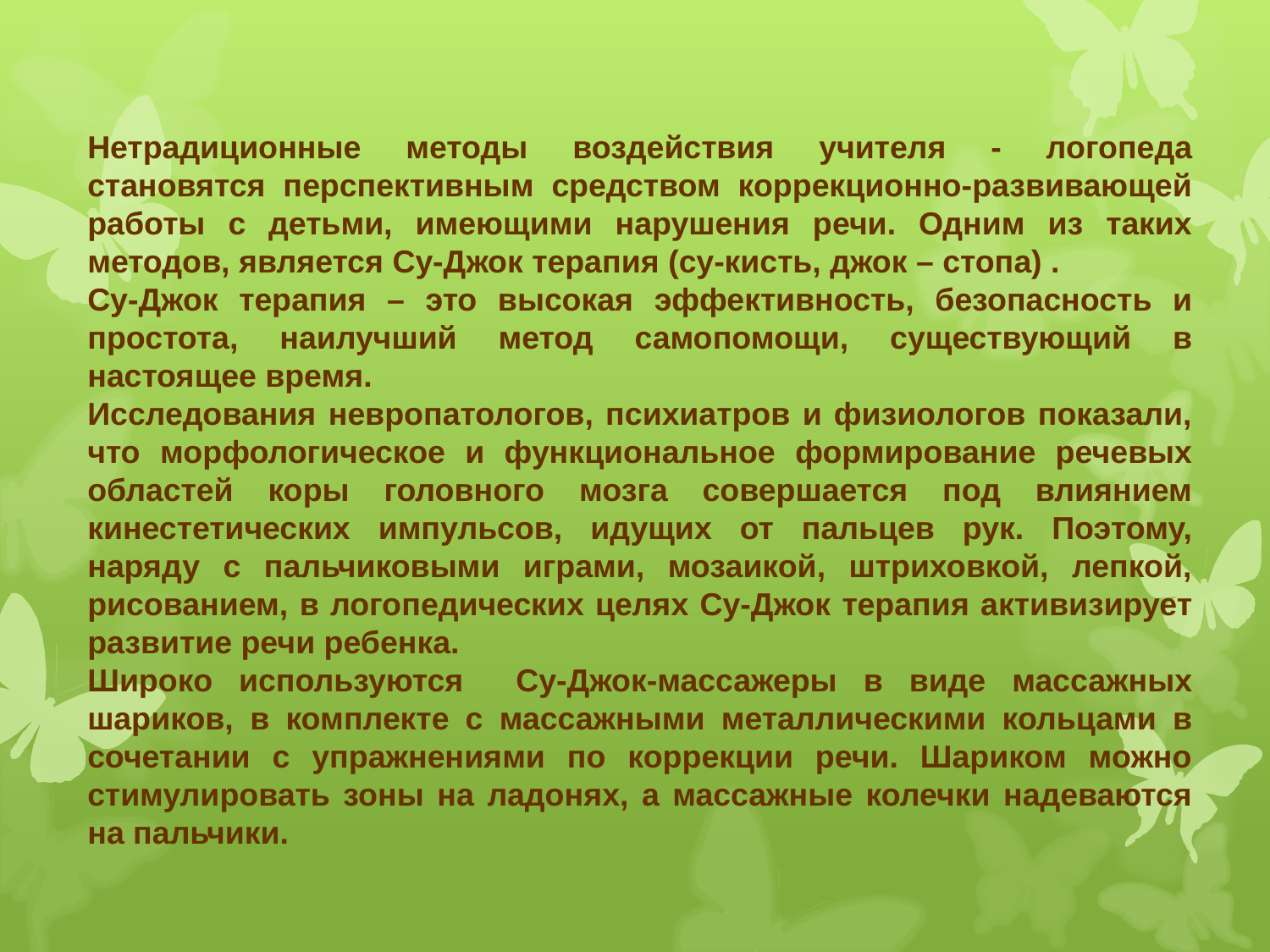

Нетрадиционные методы воздействия учителя - логопеда становятся перспективным средством коррекционно-развивающей работы с детьми, имеющими нарушения речи. Одним из таких методов, является Су-Джок терапия (су-кисть, джок – стопа) .
Су-Джок терапия – это высокая эффективность, безопасность и простота, наилучший метод самопомощи, существующий в настоящее время.
Исследования невропатологов, психиатров и физиологов показали, что морфологическое и функциональное формирование речевых областей коры головного мозга совершается под влиянием кинестетических импульсов, идущих от пальцев рук. Поэтому, наряду с пальчиковыми играми, мозаикой, штриховкой, лепкой, рисованием, в логопедических целях Су-Джок терапия активизирует развитие речи ребенка.
Широко используются  Су-Джок-массажеры в виде массажных шариков, в комплекте с массажными металлическими кольцами в сочетании с упражнениями по коррекции речи. Шариком можно стимулировать зоны на ладонях, а массажные колечки надеваются на пальчики.